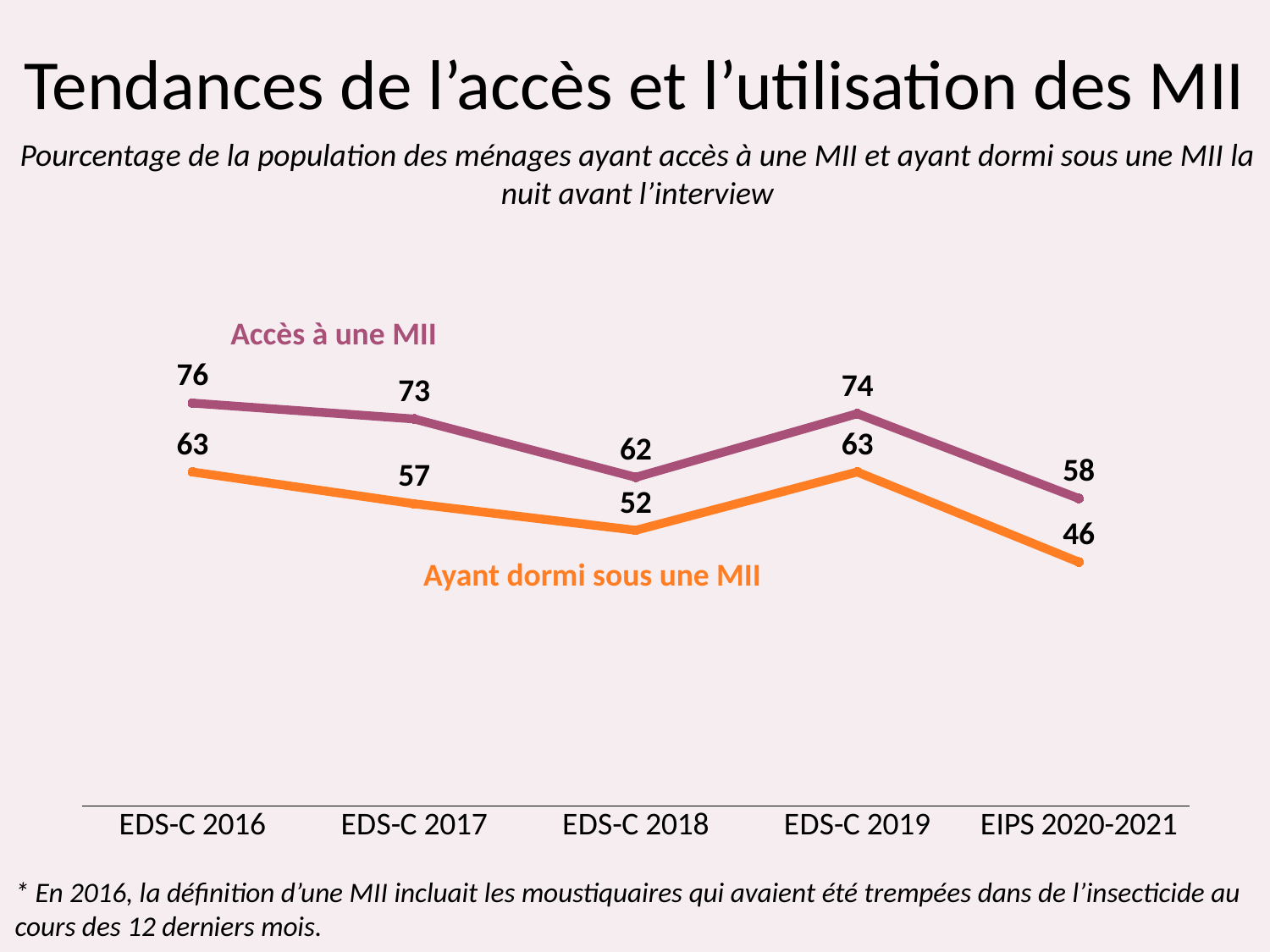

# Tendances de l’accès et l’utilisation des MII
Pourcentage de la population des ménages ayant accès à une MII et ayant dormi sous une MII la nuit avant l’interview

### Chart

| Category | Accès à une MII | Ayant dormi sous une MII |
|---|---|---|
| EDS-C 2016 | 76.0 | 63.0 |
| EDS-C 2017 | 73.0 | 57.0 |
| EDS-C 2018 | 62.0 | 52.0 |
| EDS-C 2019 | 74.0 | 63.0 |
| EIPS 2020-2021 | 58.0 | 46.0 |
Accès à une MII
Ayant dormi sous une MII
* En 2016, la définition d’une MII incluait les moustiquaires qui avaient été trempées dans de l’insecticide au cours des 12 derniers mois.